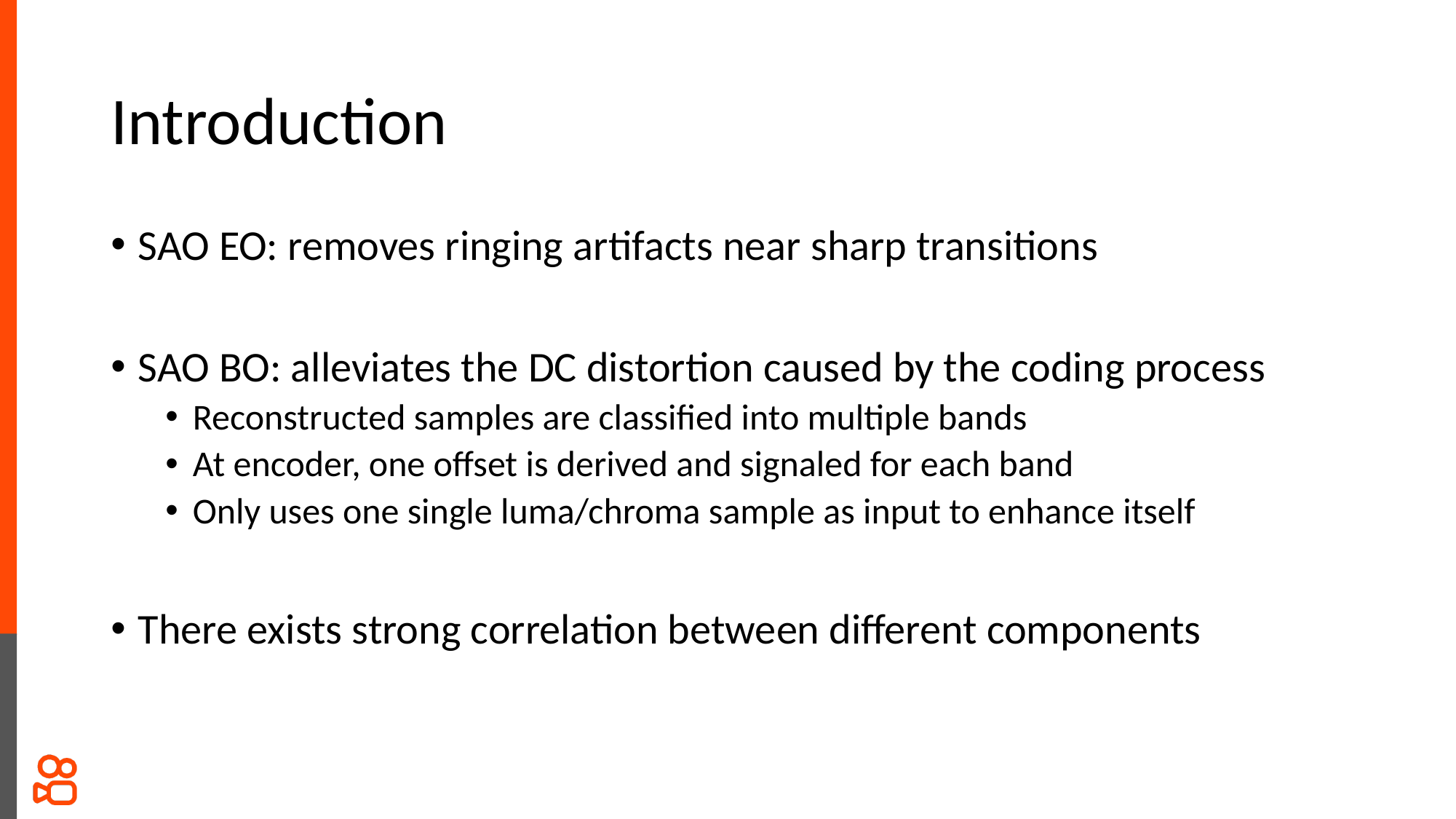

# Introduction
SAO EO: removes ringing artifacts near sharp transitions

SAO BO: alleviates the DC distortion caused by the coding process
Reconstructed samples are classified into multiple bands
At encoder, one offset is derived and signaled for each band
Only uses one single luma/chroma sample as input to enhance itself

There exists strong correlation between different components